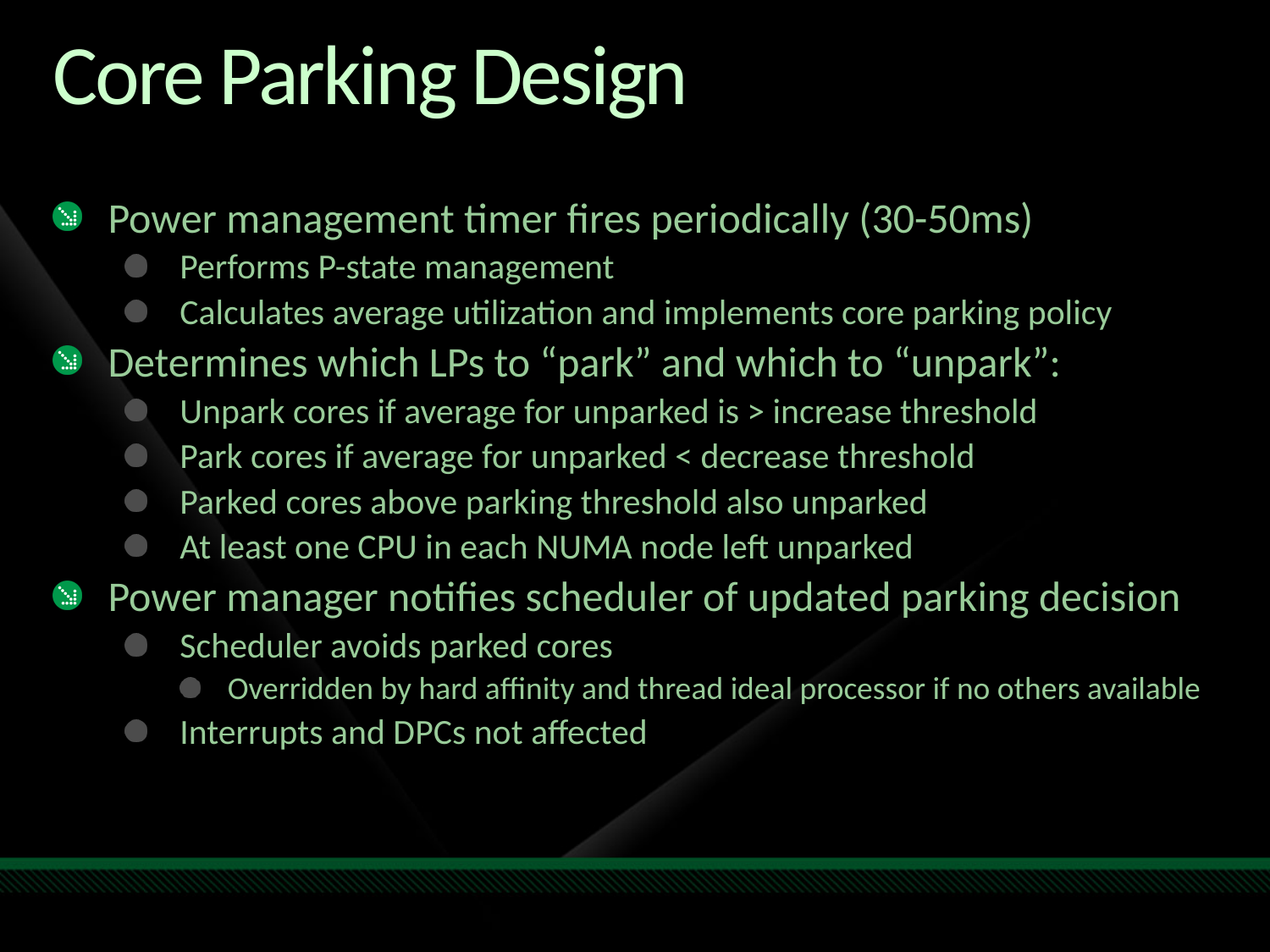

# Core Parking Design
Power management timer fires periodically (30-50ms)
Performs P-state management
Calculates average utilization and implements core parking policy
Determines which LPs to “park” and which to “unpark”:
Unpark cores if average for unparked is > increase threshold
Park cores if average for unparked < decrease threshold
Parked cores above parking threshold also unparked
At least one CPU in each NUMA node left unparked
Power manager notifies scheduler of updated parking decision
Scheduler avoids parked cores
Overridden by hard affinity and thread ideal processor if no others available
Interrupts and DPCs not affected